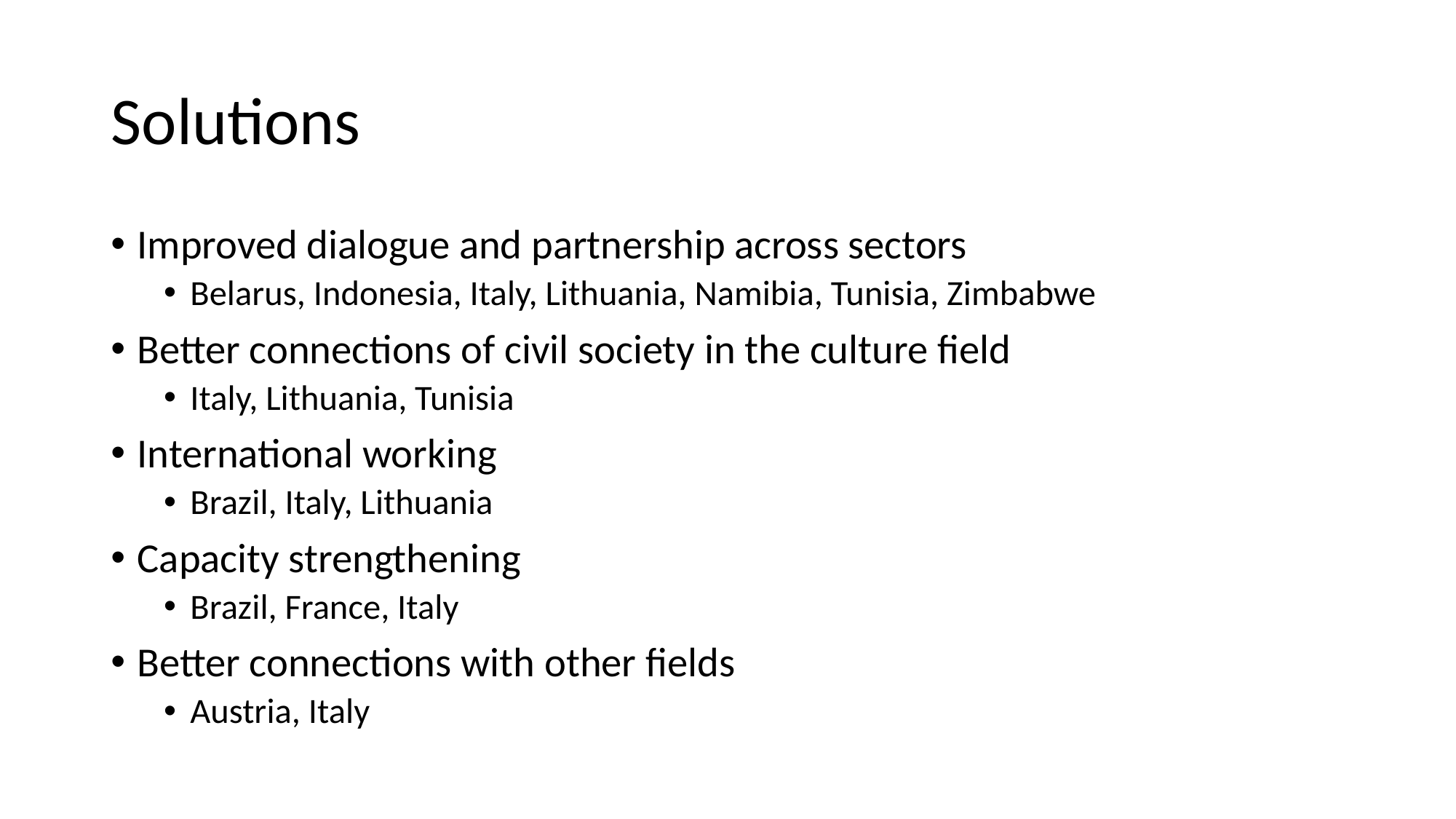

# Solutions
Improved dialogue and partnership across sectors
Belarus, Indonesia, Italy, Lithuania, Namibia, Tunisia, Zimbabwe
Better connections of civil society in the culture field
Italy, Lithuania, Tunisia
International working
Brazil, Italy, Lithuania
Capacity strengthening
Brazil, France, Italy
Better connections with other fields
Austria, Italy